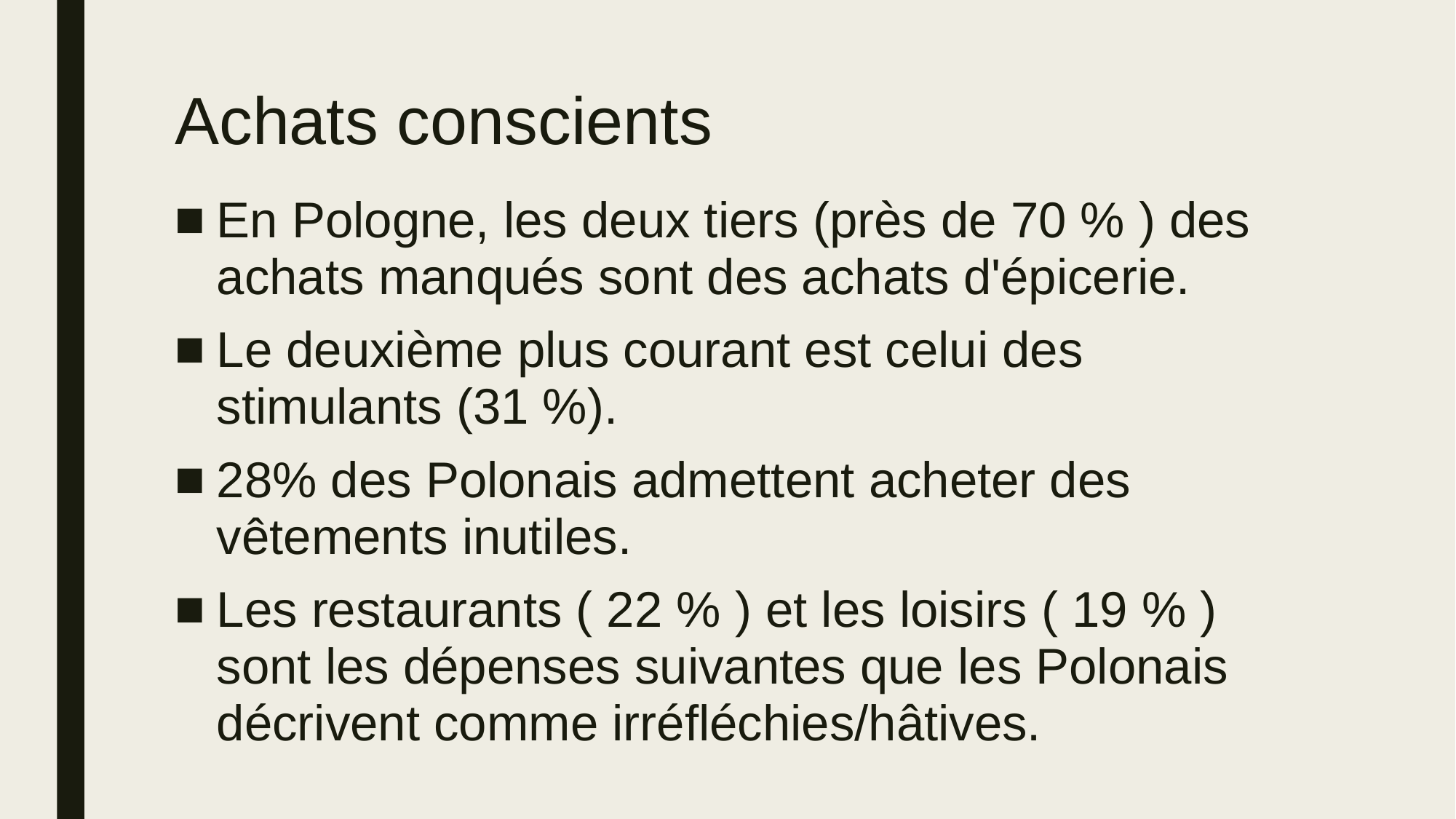

# Achats conscients
En Pologne, les deux tiers (près de 70 % ) des achats manqués sont des achats d'épicerie.
Le deuxième plus courant est celui des stimulants (31 %).
28% des Polonais admettent acheter des vêtements inutiles.
Les restaurants ( 22 % ) et les loisirs ( 19 % ) sont les dépenses suivantes que les Polonais décrivent comme irréfléchies/hâtives.